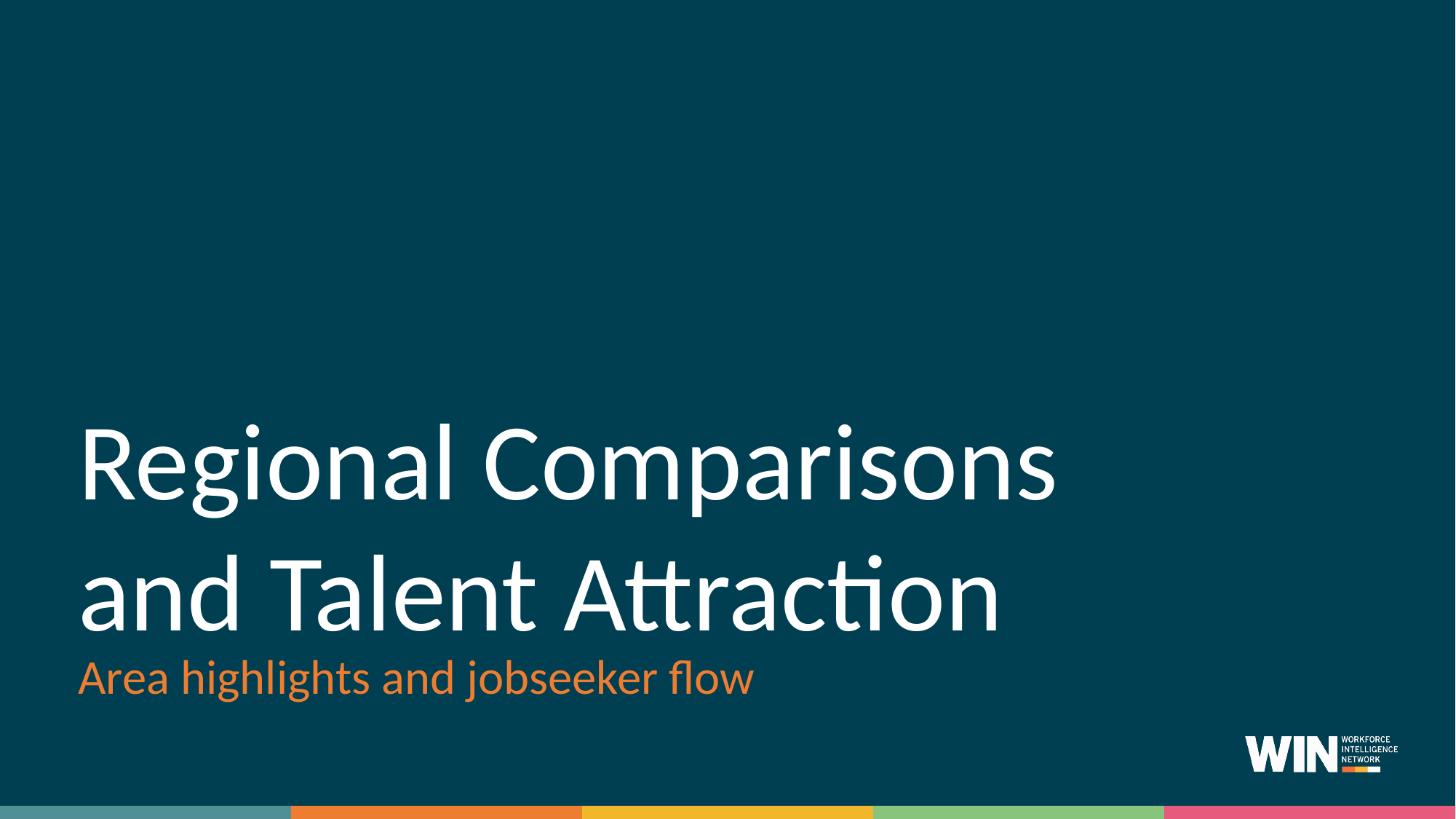

Regional Comparisons and Talent Attraction
Area highlights and jobseeker flow